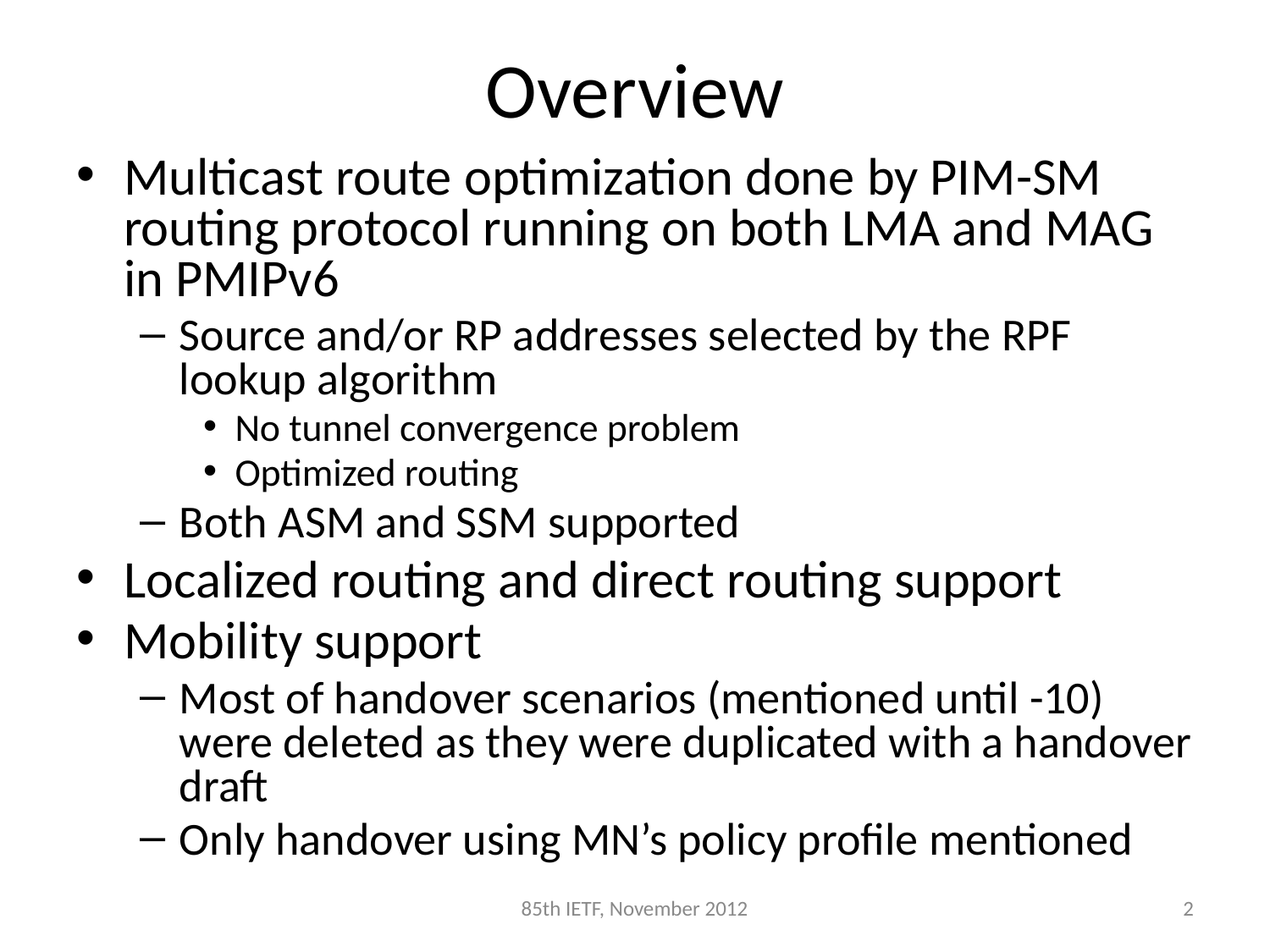

# Overview
Multicast route optimization done by PIM-SM routing protocol running on both LMA and MAG in PMIPv6
Source and/or RP addresses selected by the RPF lookup algorithm
No tunnel convergence problem
Optimized routing
Both ASM and SSM supported
Localized routing and direct routing support
Mobility support
Most of handover scenarios (mentioned until -10) were deleted as they were duplicated with a handover draft
Only handover using MN’s policy profile mentioned
85th IETF, November 2012
2